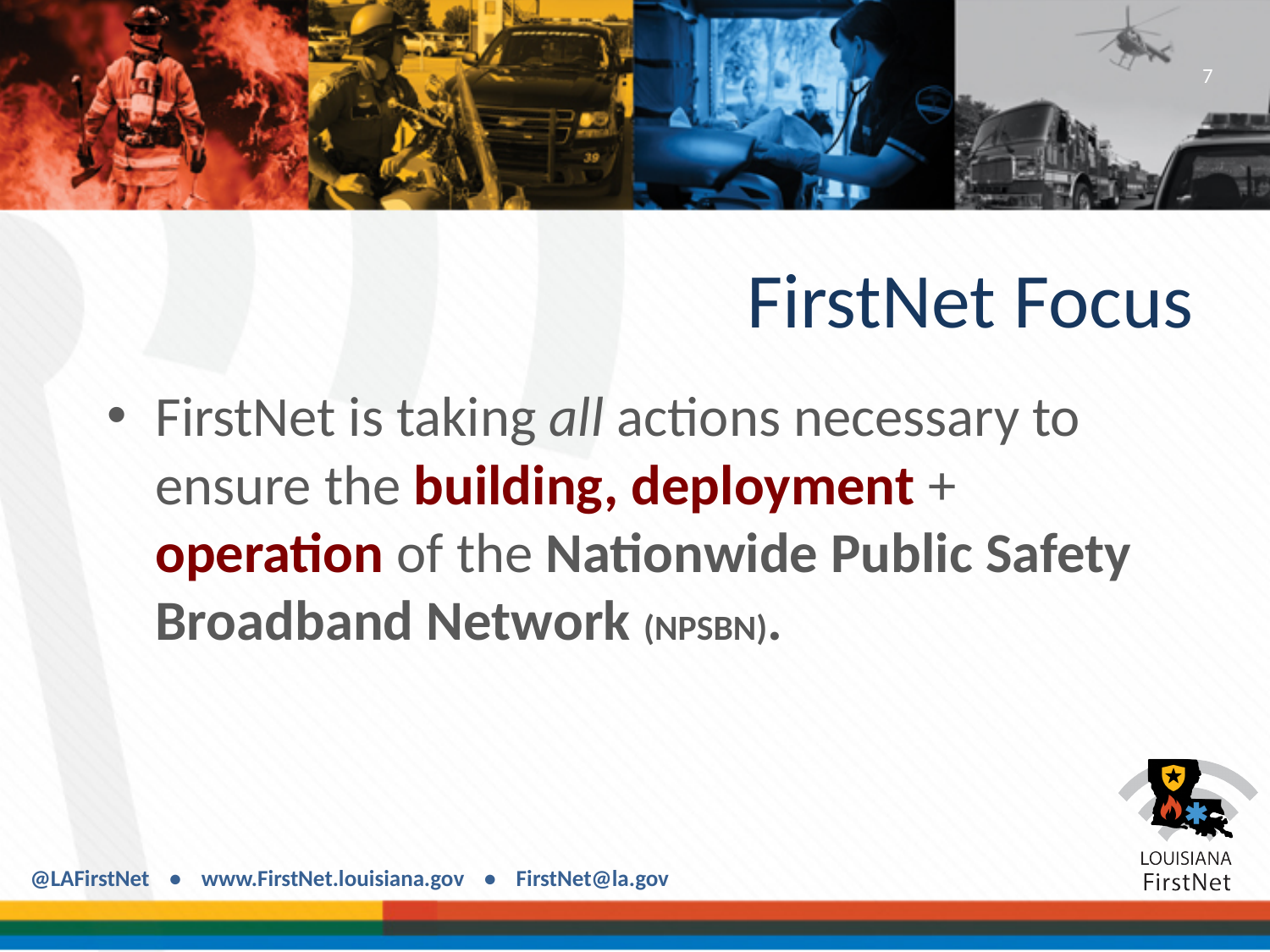

7
# FirstNet Focus
FirstNet is taking all actions necessary to ensure the building, deployment + operation of the Nationwide Public Safety Broadband Network (NPSBN).